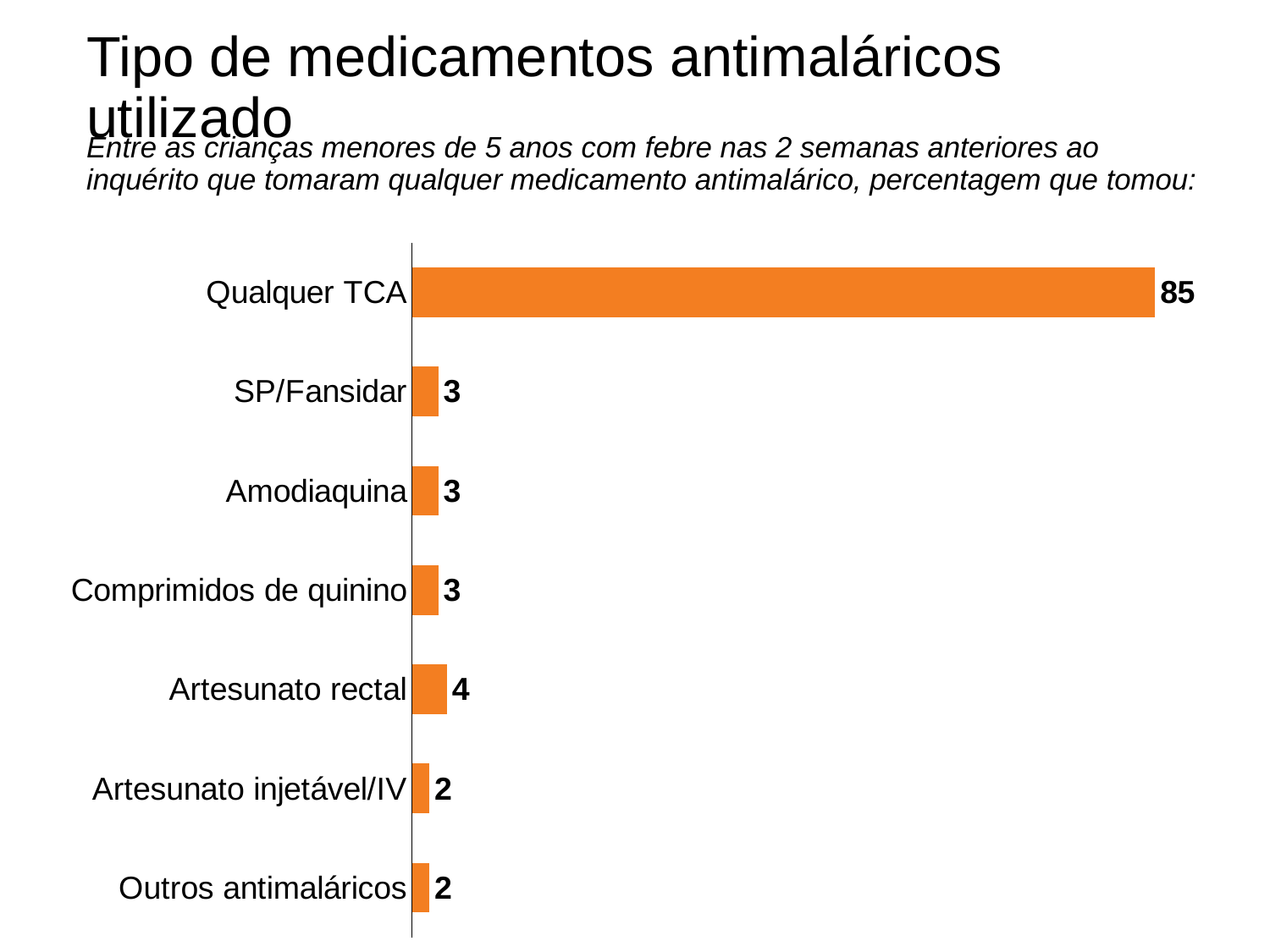

# Tipo de medicamentos antimaláricos utilizado
Entre as crianças menores de 5 anos com febre nas 2 semanas anteriores ao inquérito que tomaram qualquer medicamento antimalárico, percentagem que tomou:

### Chart

| Category | Series 1 |
|---|---|
| Outros antimaláricos | 2.0 |
| Artesunato injetável/IV | 2.0 |
| Artesunato rectal | 4.0 |
| Comprimidos de quinino | 3.0 |
| Amodiaquina | 3.0 |
| SP/Fansidar | 3.0 |
| Qualquer TCA | 85.0 |